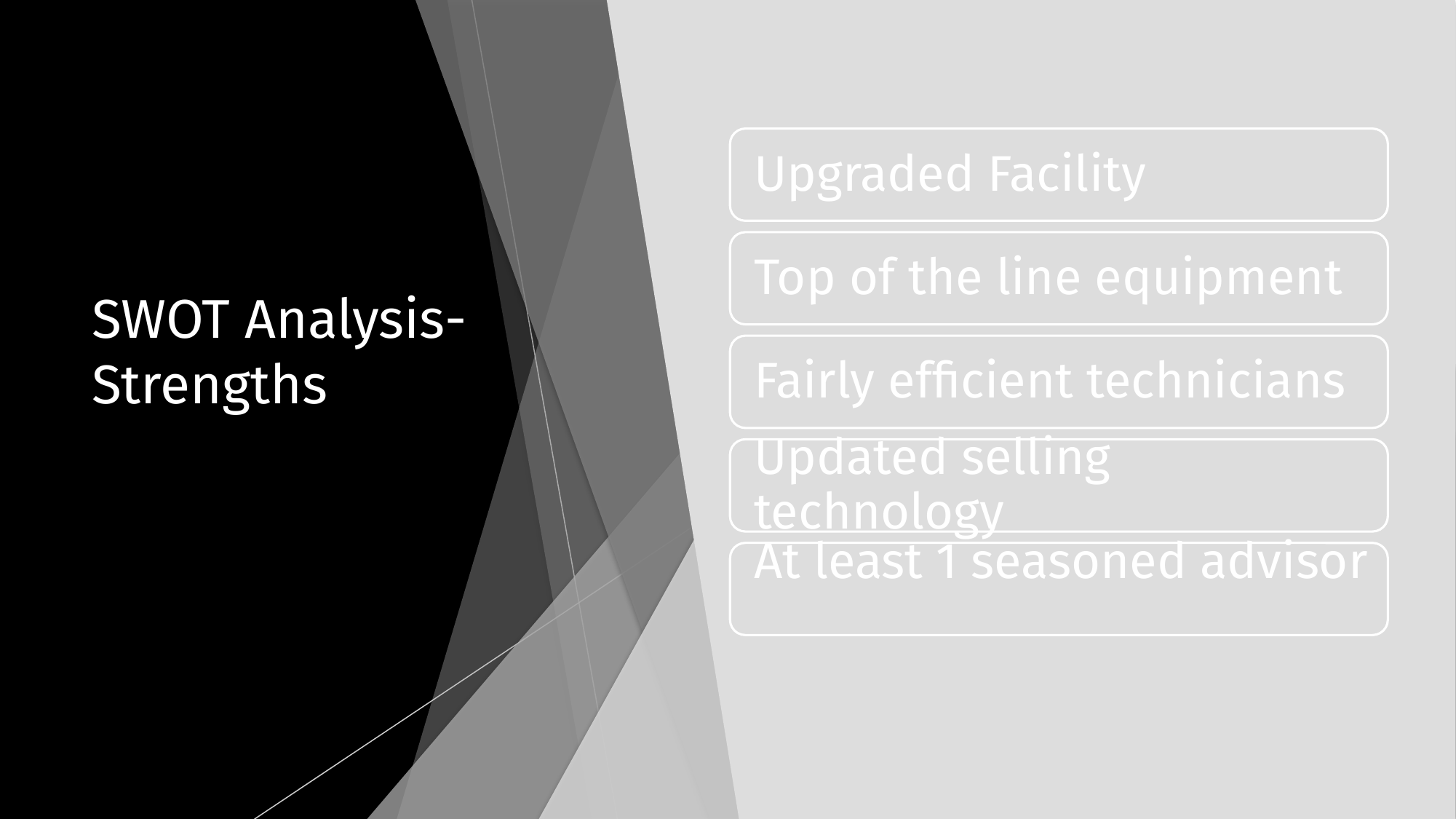

# SWOT Analysis- Strengths
Upgraded Facility
Top of the line equipment
Fairly efficient technicians
Updated selling technology
At least 1 seasoned advisor